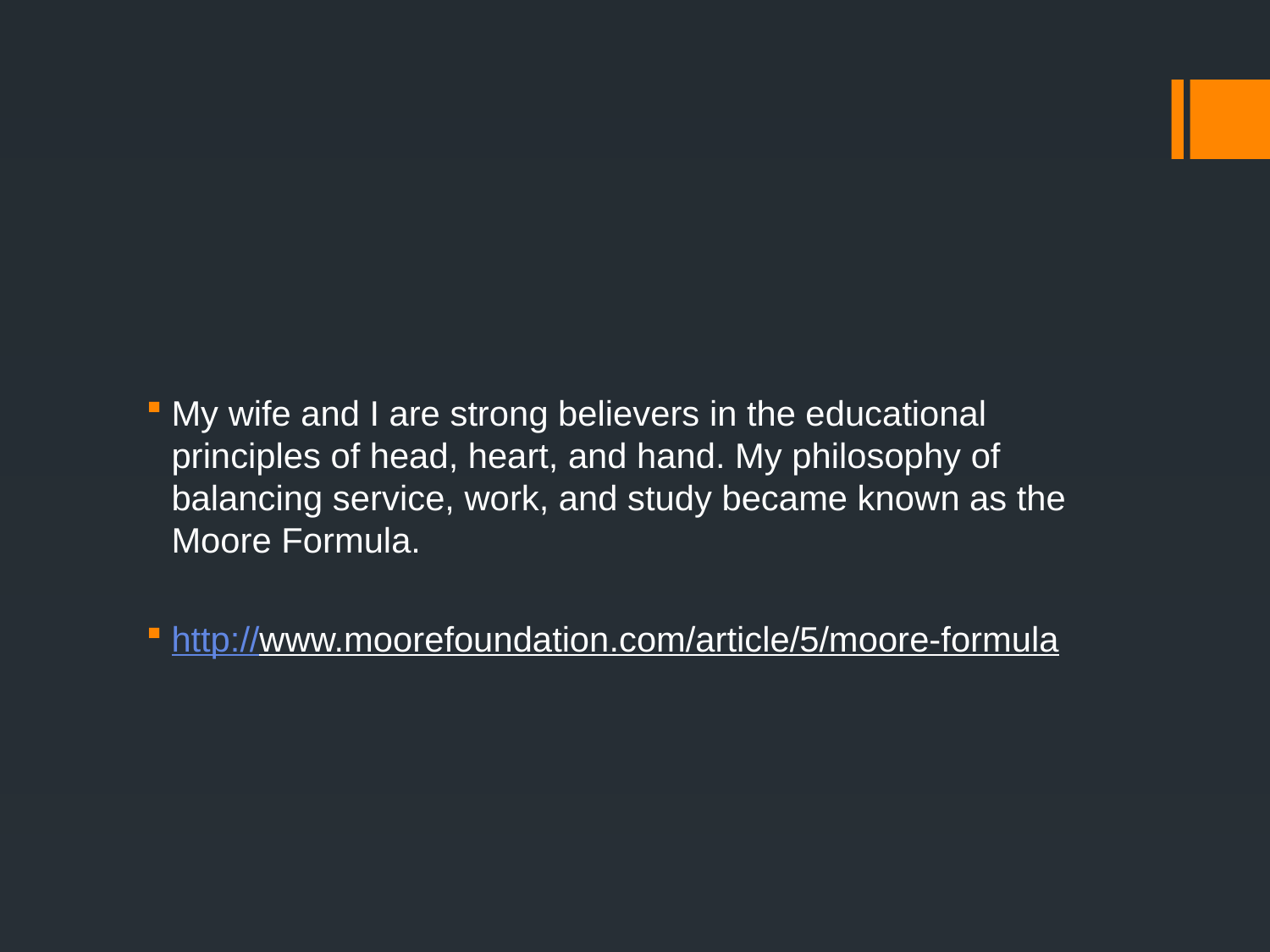

#
My wife and I are strong believers in the educational principles of head, heart, and hand. My philosophy of balancing service, work, and study became known as the Moore Formula.

http://www.moorefoundation.com/article/5/moore-formula